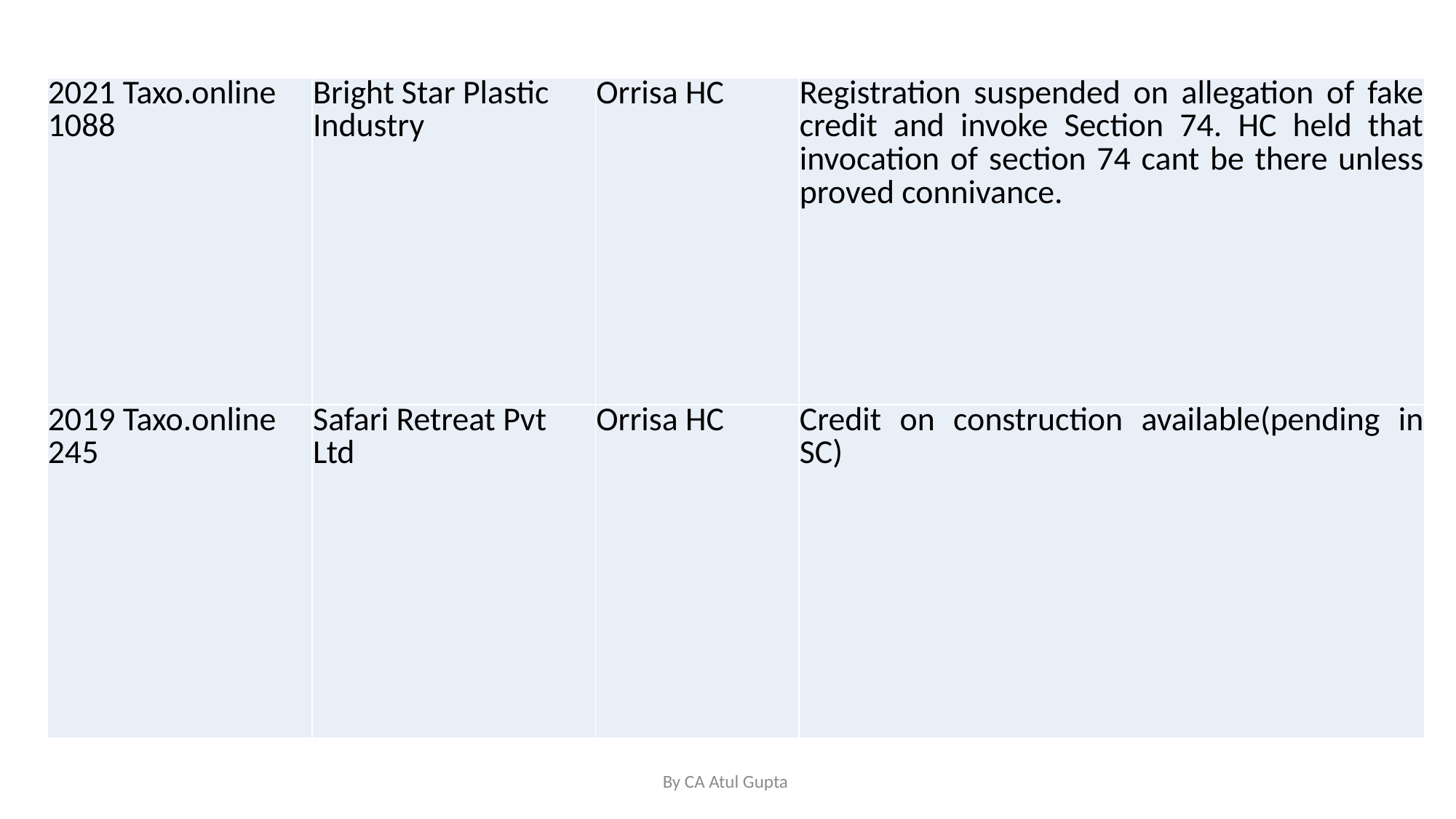

| 2021 Taxo.online 1088 | Bright Star Plastic Industry | Orrisa HC | Registration suspended on allegation of fake credit and invoke Section 74. HC held that invocation of section 74 cant be there unless proved connivance. |
| --- | --- | --- | --- |
| 2019 Taxo.online 245 | Safari Retreat Pvt Ltd | Orrisa HC | Credit on construction available(pending in SC) |
By CA Atul Gupta